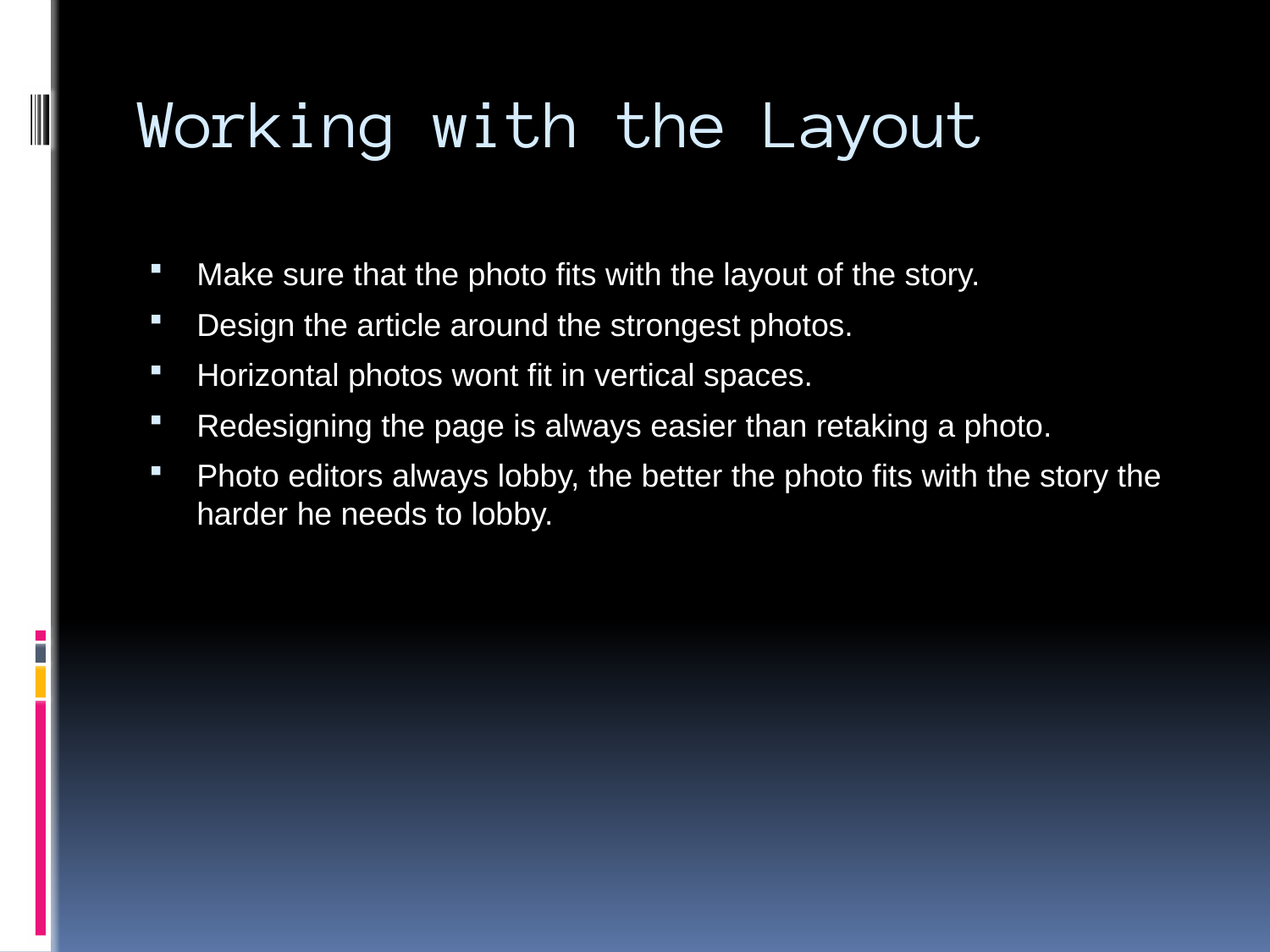

# Working with the Layout
Make sure that the photo fits with the layout of the story.
Design the article around the strongest photos.
Horizontal photos wont fit in vertical spaces.
Redesigning the page is always easier than retaking a photo.
Photo editors always lobby, the better the photo fits with the story the harder he needs to lobby.